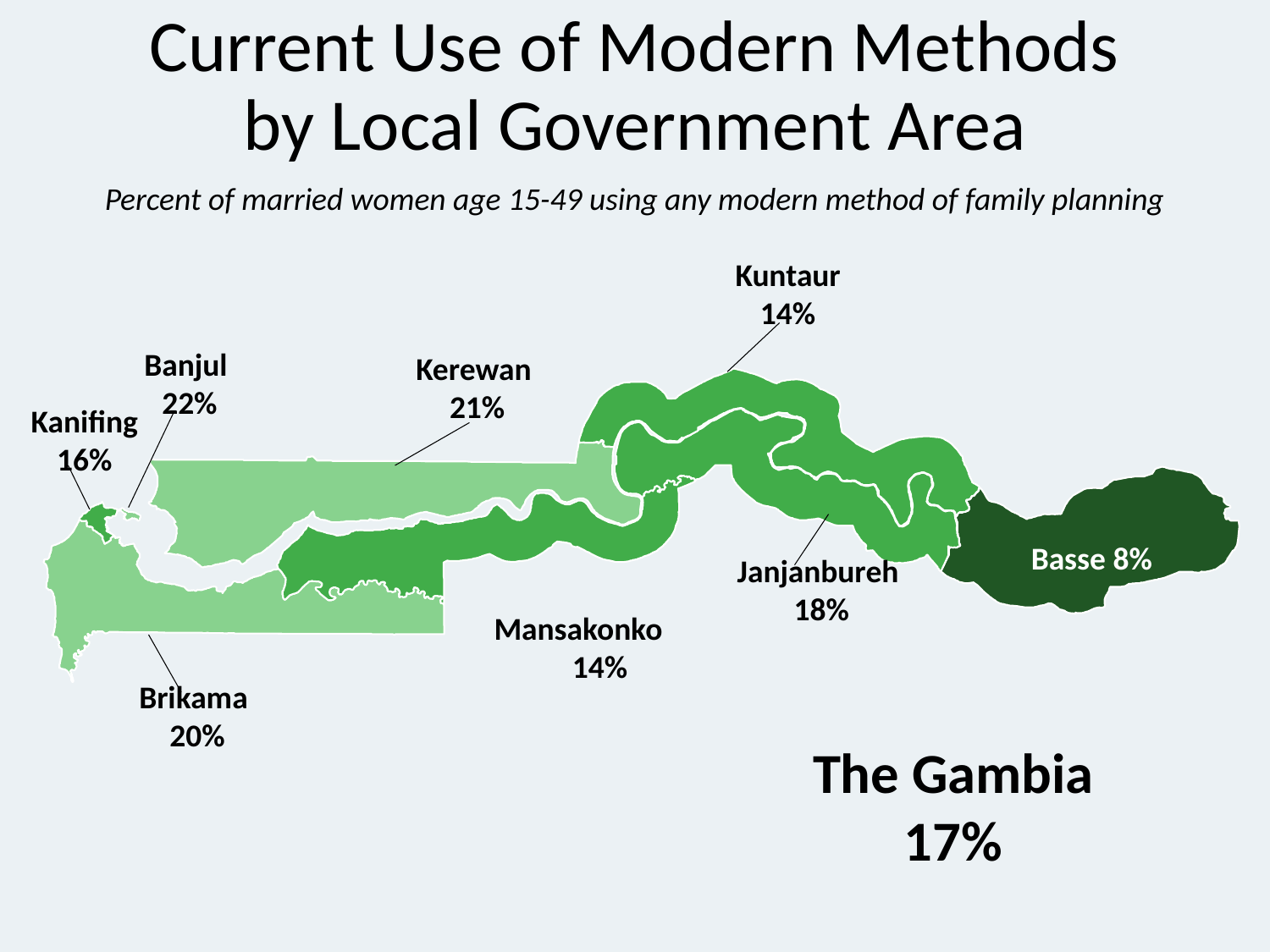

# Current Use of Modern Methods by Local Government Area
Percent of married women age 15-49 using any modern method of family planning
Kuntaur 14%
Banjul
 22%
Kerewan
21%

Kanifing 16%

Basse 8%
Janjanbureh
18%
Mansakonko       14%
Brikama
20%
The Gambia
17%